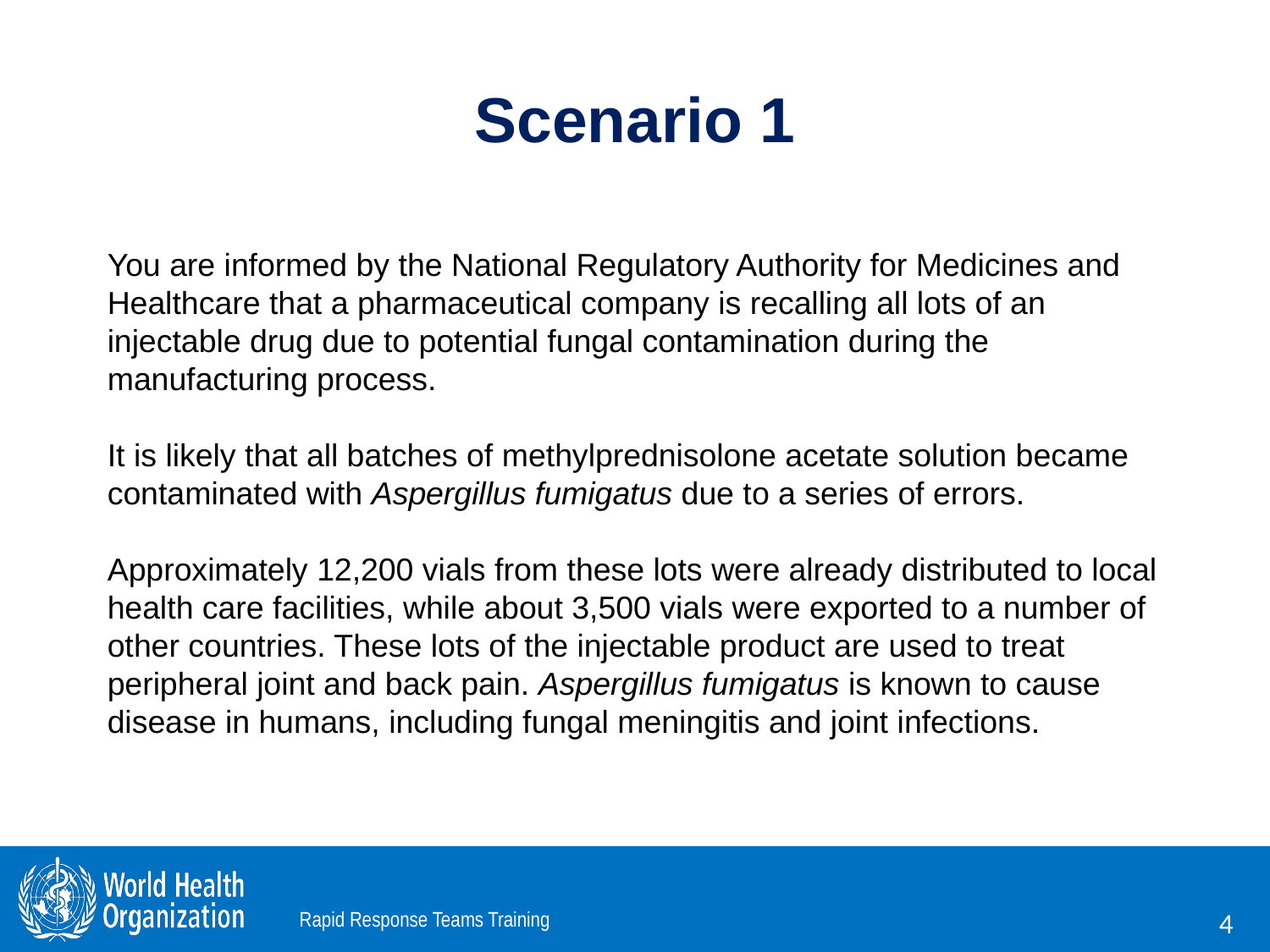

# Scenario 1
You are informed by the National Regulatory Authority for Medicines and Healthcare that a pharmaceutical company is recalling all lots of an injectable drug due to potential fungal contamination during the manufacturing process.

It is likely that all batches of methylprednisolone acetate solution became contaminated with Aspergillus fumigatus due to a series of errors.

Approximately 12,200 vials from these lots were already distributed to local health care facilities, while about 3,500 vials were exported to a number of other countries. These lots of the injectable product are used to treat peripheral joint and back pain. Aspergillus fumigatus is known to cause disease in humans, including fungal meningitis and joint infections.